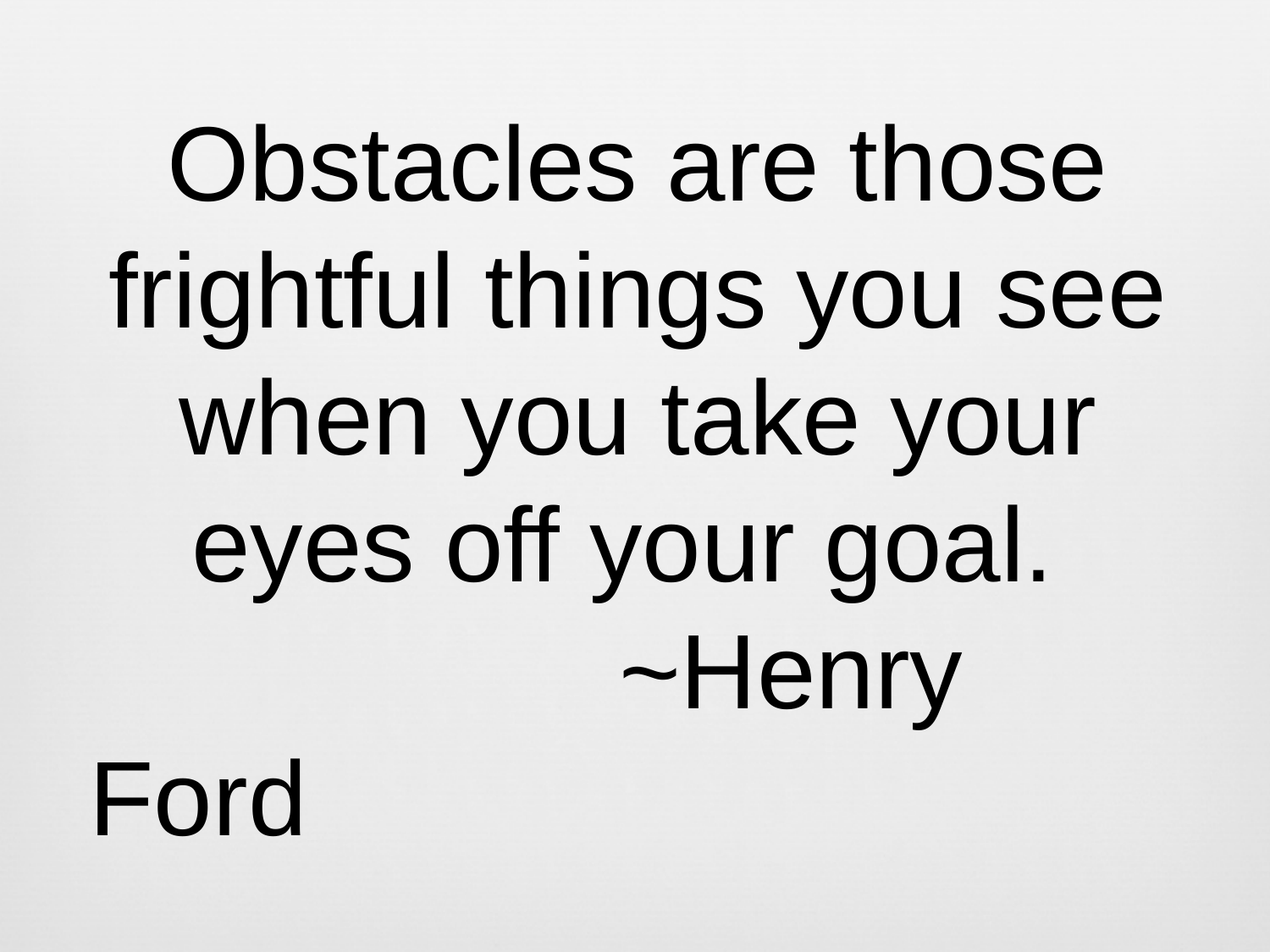

Obstacles are those frightful things you see when you take your eyes off your goal.
                  ~Henry Ford